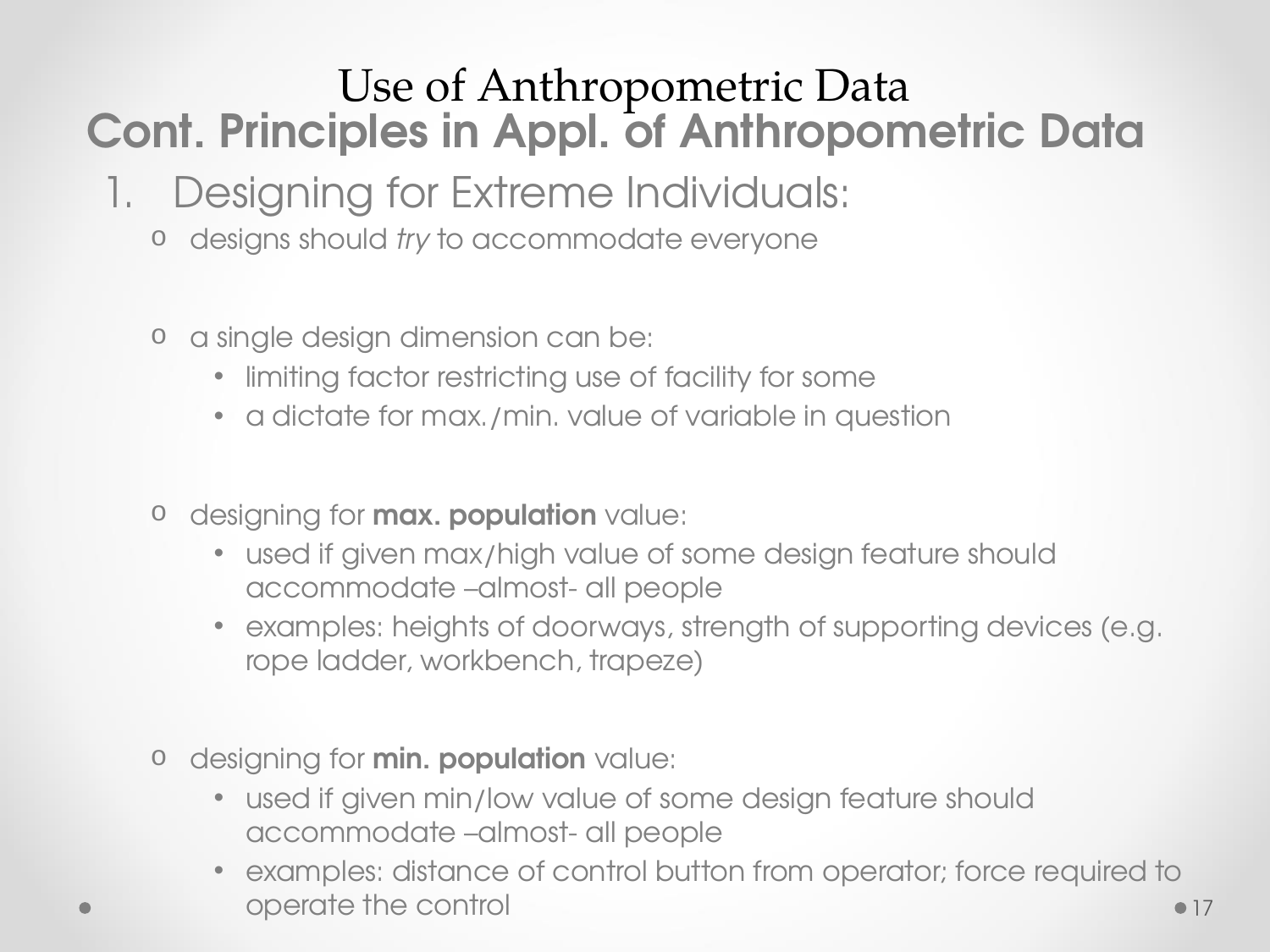

# Use of Anthropometric Data

Cont. Principles in Appl. of Anthropometric Data
Designing for Extreme Individuals:
designs should try to accommodate everyone

a single design dimension can be:
limiting factor restricting use of facility for some
a dictate for max./min. value of variable in question

designing for max. population value:
used if given max/high value of some design feature should accommodate –almost- all people
examples: heights of doorways, strength of supporting devices (e.g. rope ladder, workbench, trapeze)

designing for min. population value:
used if given min/low value of some design feature should accommodate –almost- all people
examples: distance of control button from operator; force required to operate the control
17